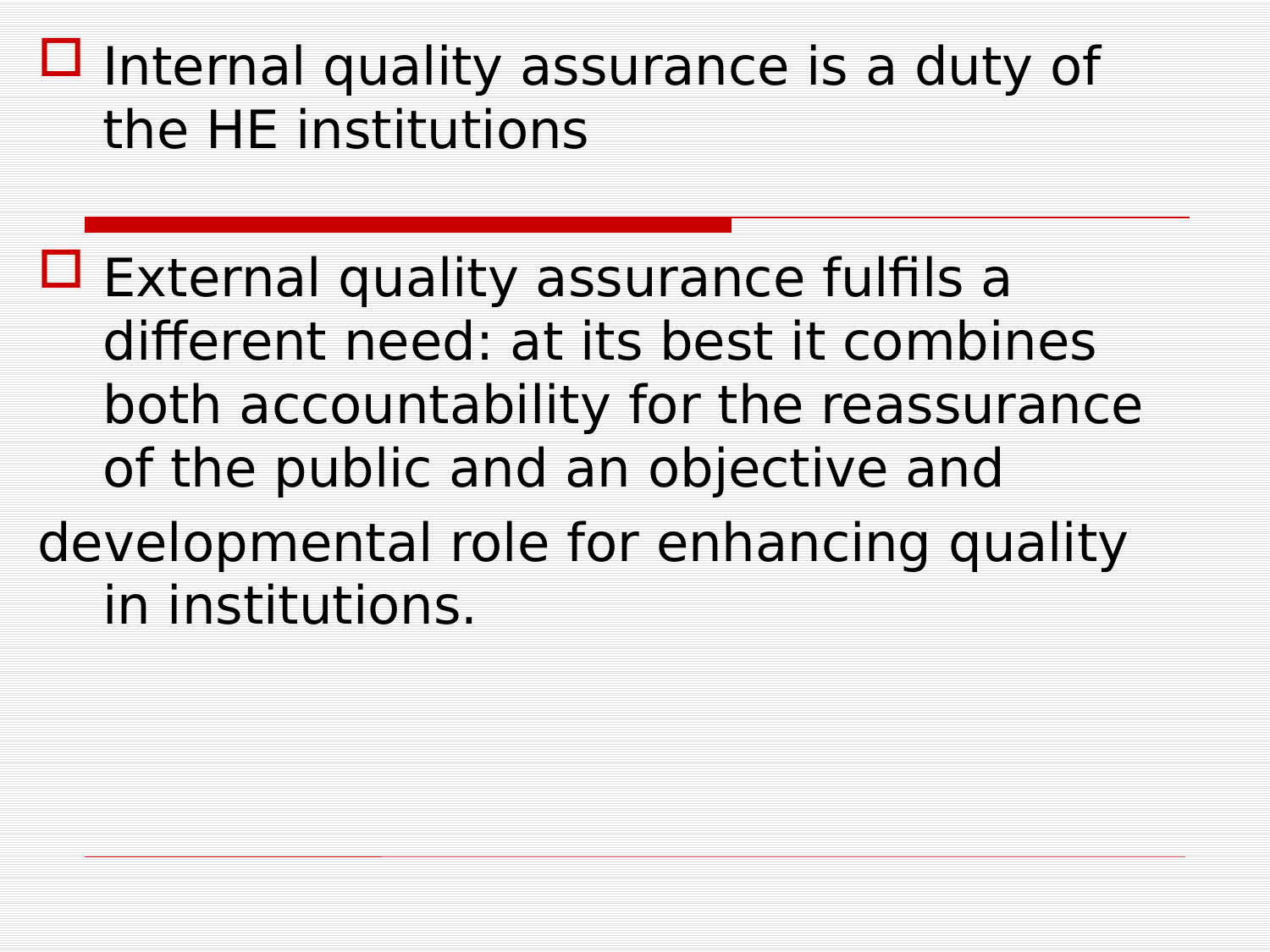

Internal quality assurance is a duty of the HE institutions

External quality assurance fulfils a different need: at its best it combines both accountability for the reassurance of the public and an objective and
developmental role for enhancing quality in institutions.